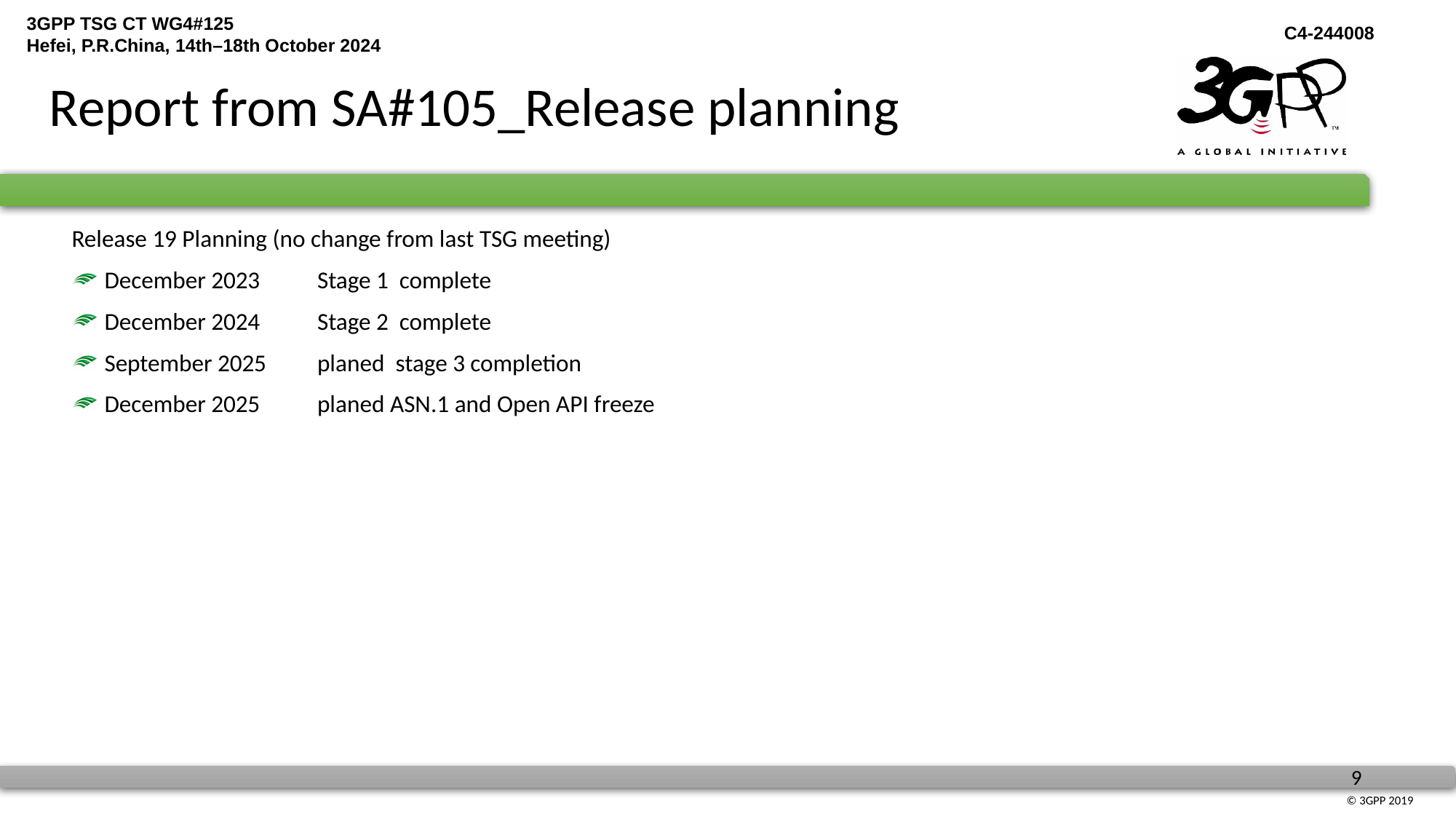

# Report from SA#105_Release planning
Release 19 Planning (no change from last TSG meeting)
 December 2023	Stage 1  complete
 December 2024	Stage 2  complete
 September 2025	planed  stage 3 completion
 December 2025	planed ASN.1 and Open API freeze